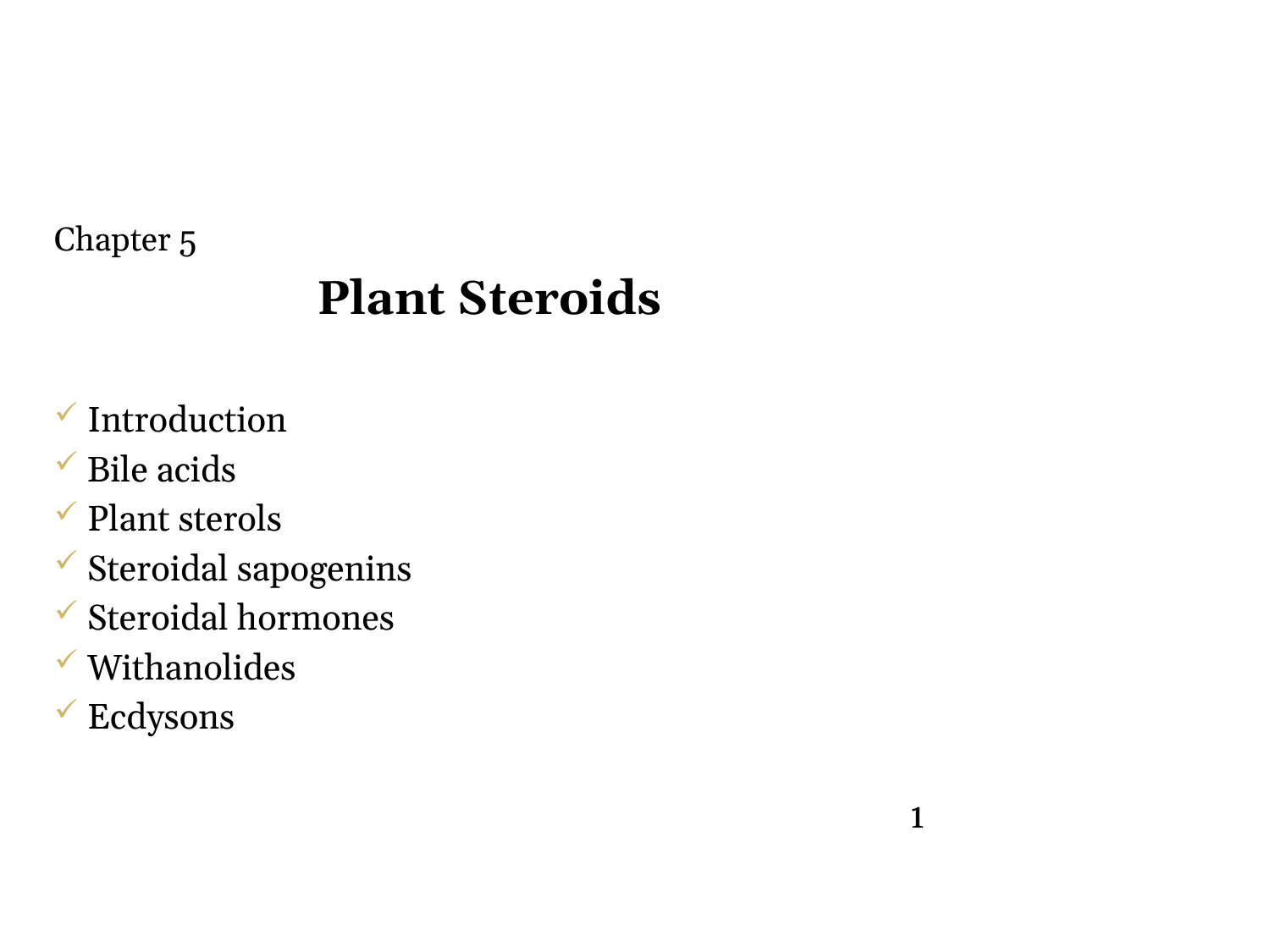

#
Chapter 5
                       Plant Steroids

Introduction
Bile acids
Plant sterols
Steroidal sapogenins
Steroidal hormones
Withanolides
Ecdysons

                                                                                                     1